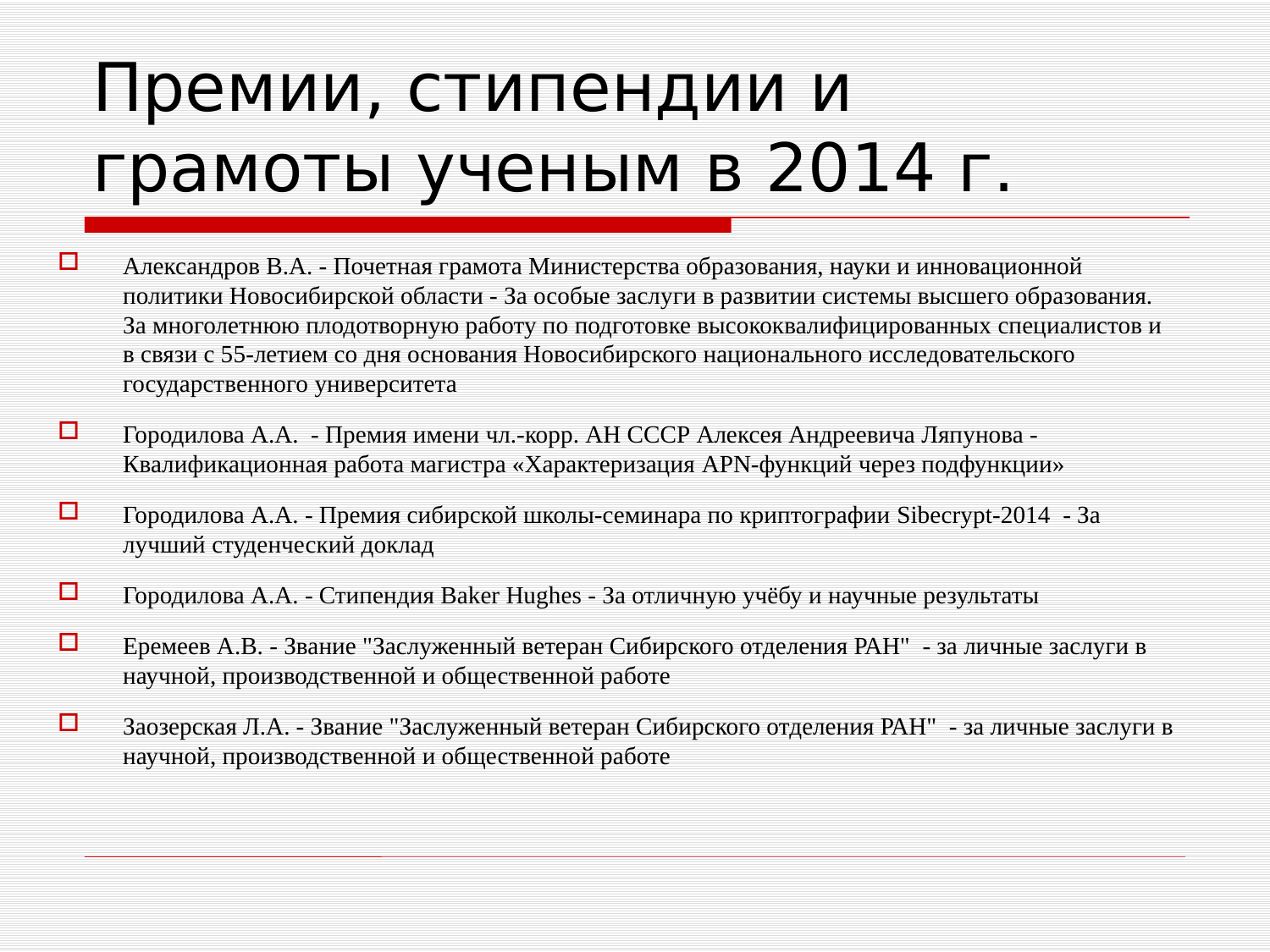

# Премии, стипендии и грамоты ученым в 2014 г.
Александров В.А. - Почетная грамота Министерства образования, науки и инновационной политики Новосибирской области - За особые заслуги в развитии системы высшего образования. За многолетнюю плодотворную работу по подготовке высококвалифицированных специалистов и в связи с 55-летием со дня основания Новосибирского национального исследовательского государственного университета
Городилова А.А.  - Премия имени чл.-корр. АН СССР Алексея Андреевича Ляпунова - Квалификационная работа магистра «Характеризация APN-функций через подфункции»
Городилова А.А. - Премия сибирской школы-семинара по криптографии Sibecrypt-2014  - За лучший студенческий доклад
Городилова А.А. - Стипендия Baker Hughes - За отличную учёбу и научные результаты
Еремеев А.В. - Звание "Заслуженный ветеран Сибирского отделения РАН"  - за личные заслуги в научной, производственной и общественной работе
Заозерская Л.А. - Звание "Заслуженный ветеран Сибирского отделения РАН"  - за личные заслуги в научной, производственной и общественной работе